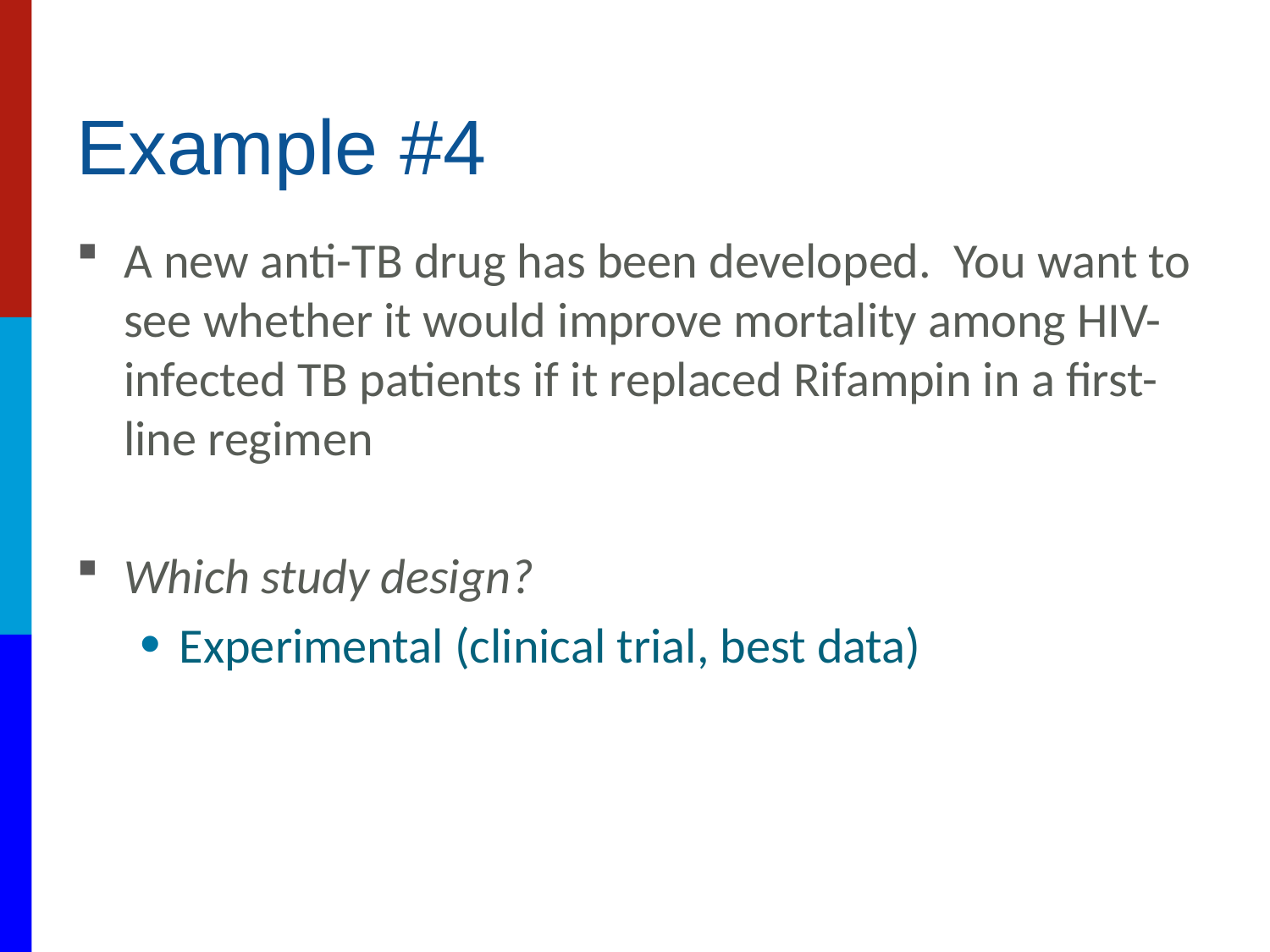

# Example #4
A new anti-TB drug has been developed.  You want to see whether it would improve mortality among HIV-infected TB patients if it replaced Rifampin in a first-line regimen

Which study design?
Experimental (clinical trial, best data)